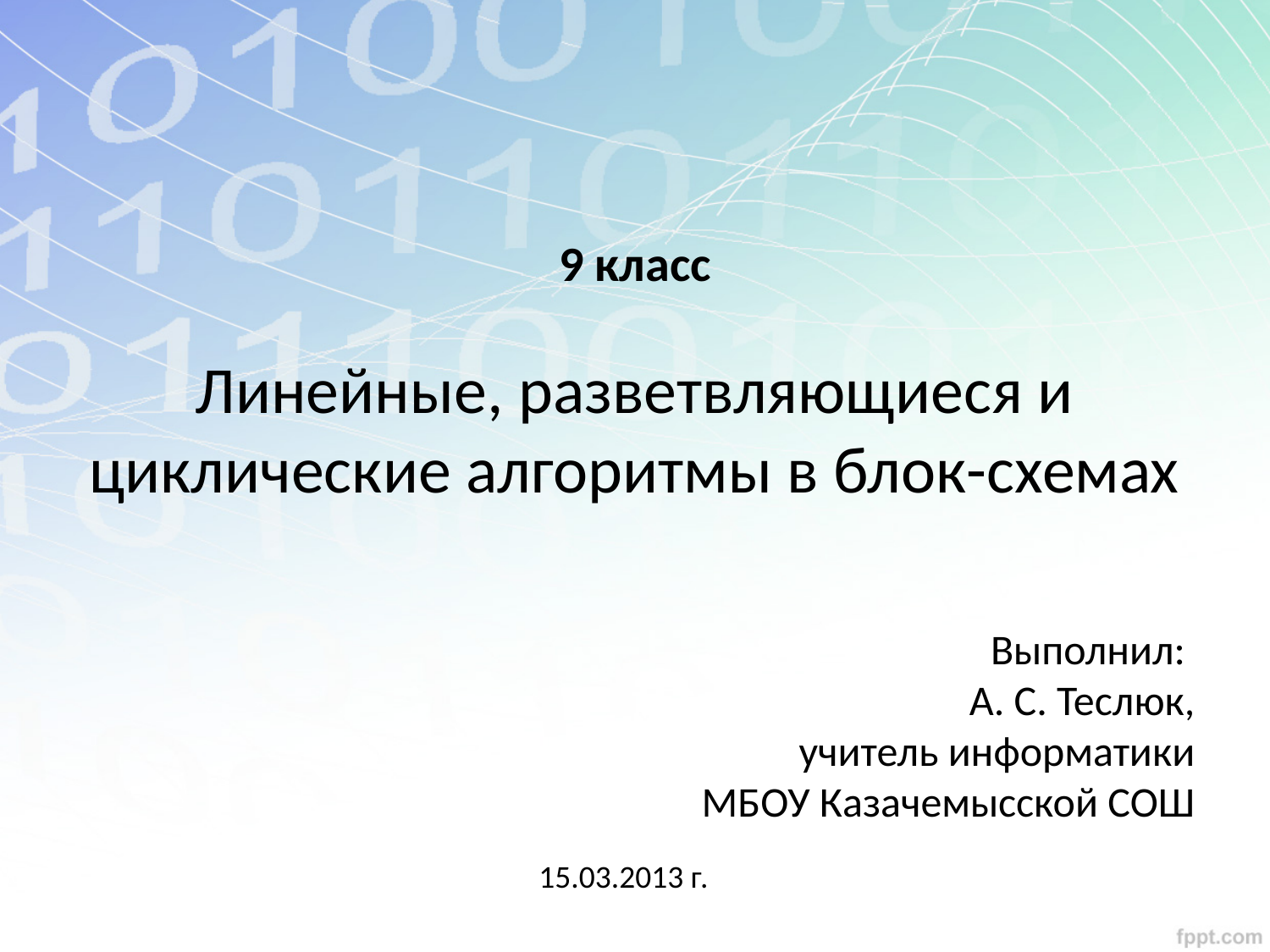

9 класс
# Линейные, разветвляющиеся и циклические алгоритмы в блок-схемах
Выполнил:
А. С. Теслюк,
учитель информатики
МБОУ Казачемысской СОШ
15.03.2013 г.